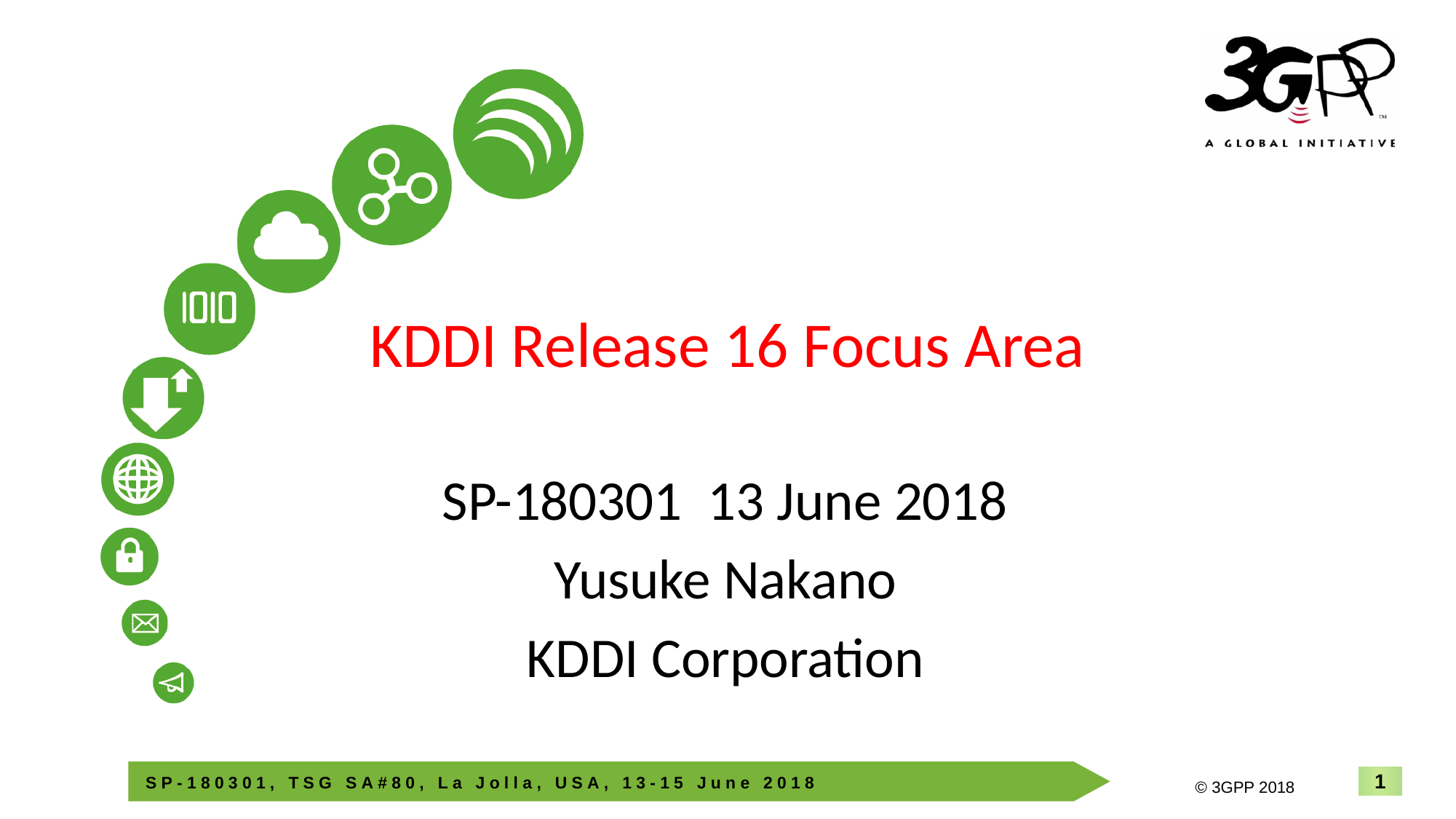

# KDDI Release 16 Focus Area
SP-180301  13 June 2018
Yusuke Nakano
KDDI Corporation